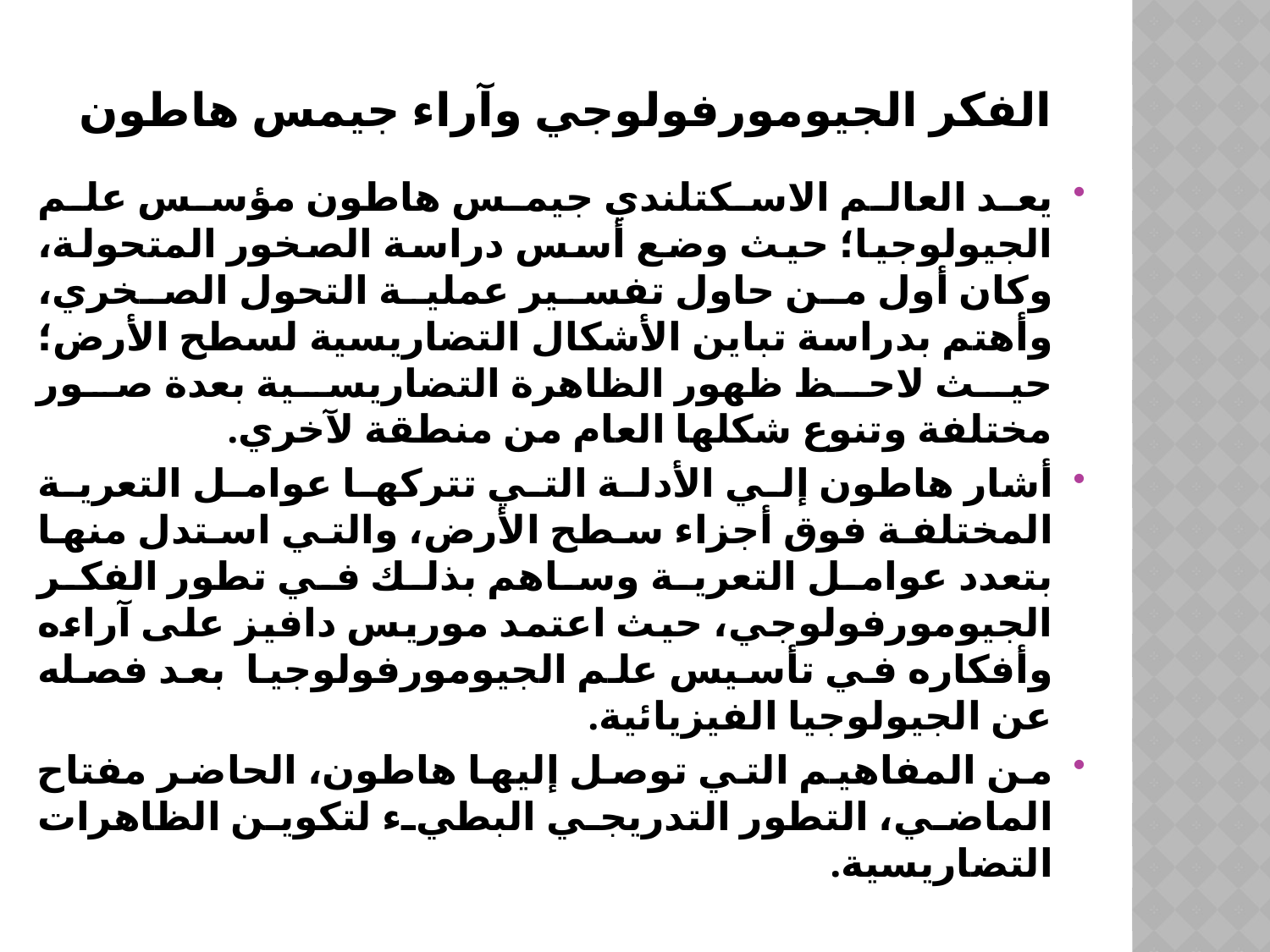

# الفكر الجيومورفولوجي وآراء جيمس هاطون
يعد العالم الاسكتلندي جيمس هاطون مؤسس علم الجيولوجيا؛ حيث وضع أسس دراسة الصخور المتحولة، وكان أول من حاول تفسير عملية التحول الصخري، وأهتم بدراسة تباين الأشكال التضاريسية لسطح الأرض؛ حيث لاحظ ظهور الظاهرة التضاريسية بعدة صور مختلفة وتنوع شكلها العام من منطقة لآخري.
أشار هاطون إلي الأدلة التي تتركها عوامل التعرية المختلفة فوق أجزاء سطح الأرض، والتي استدل منها بتعدد عوامل التعرية وساهم بذلك في تطور الفكر الجيومورفولوجي، حيث اعتمد موريس دافيز على آراءه وأفكاره في تأسيس علم الجيومورفولوجيا  بعد فصله عن الجيولوجيا الفيزيائية.
من المفاهيم التي توصل إليها هاطون، الحاضر مفتاح الماضي، التطور التدريجي البطيء لتكوين الظاهرات التضاريسية.